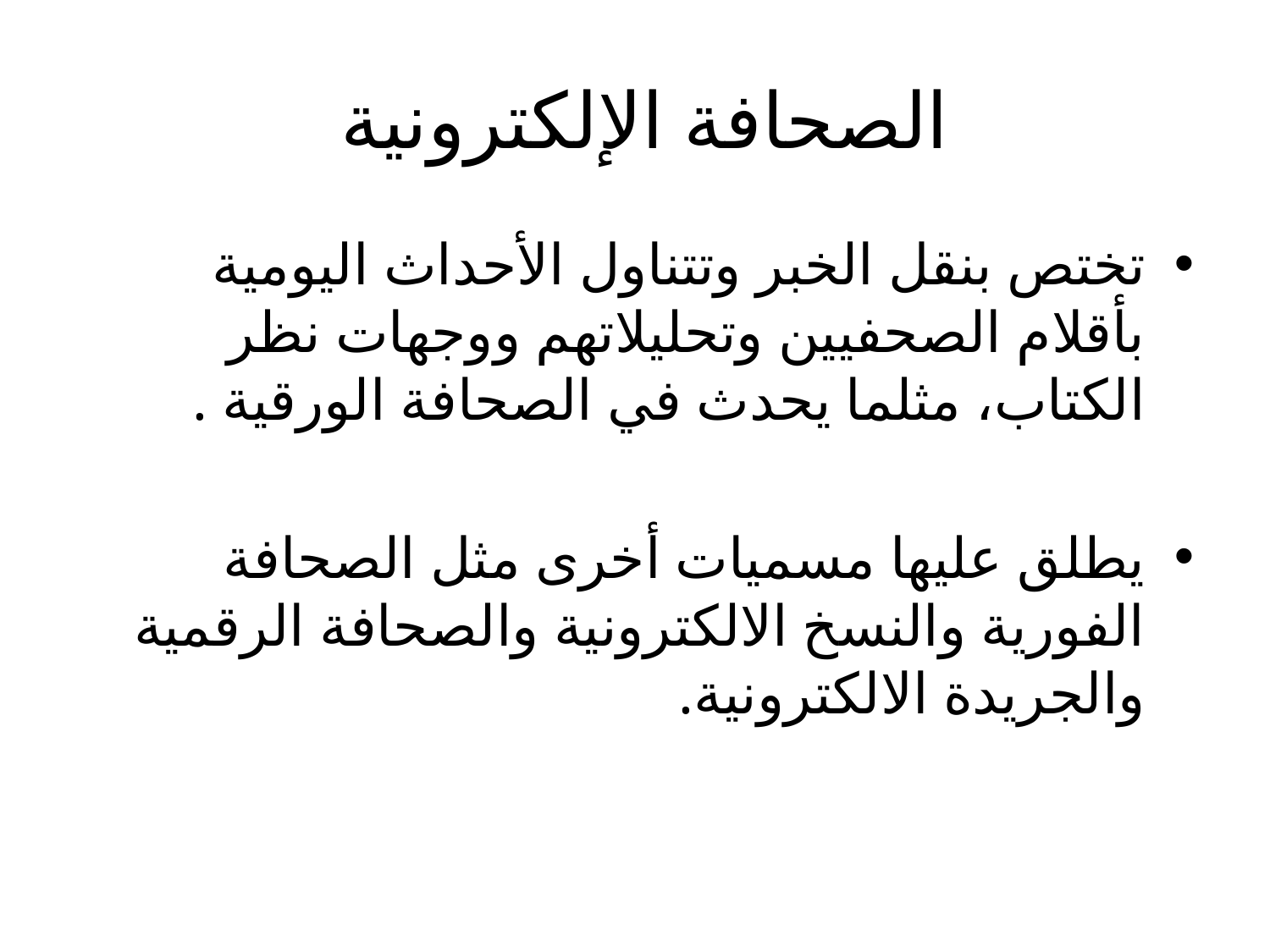

# الصحافة الإلكترونية
تختص بنقل الخبر وتتناول الأحداث اليومية بأقلام الصحفيين وتحليلاتهم ووجهات نظر الكتاب، مثلما يحدث في الصحافة الورقية .

يطلق عليها مسميات أخرى مثل الصحافة الفورية والنسخ الالكترونية والصحافة الرقمية والجريدة الالكترونية.